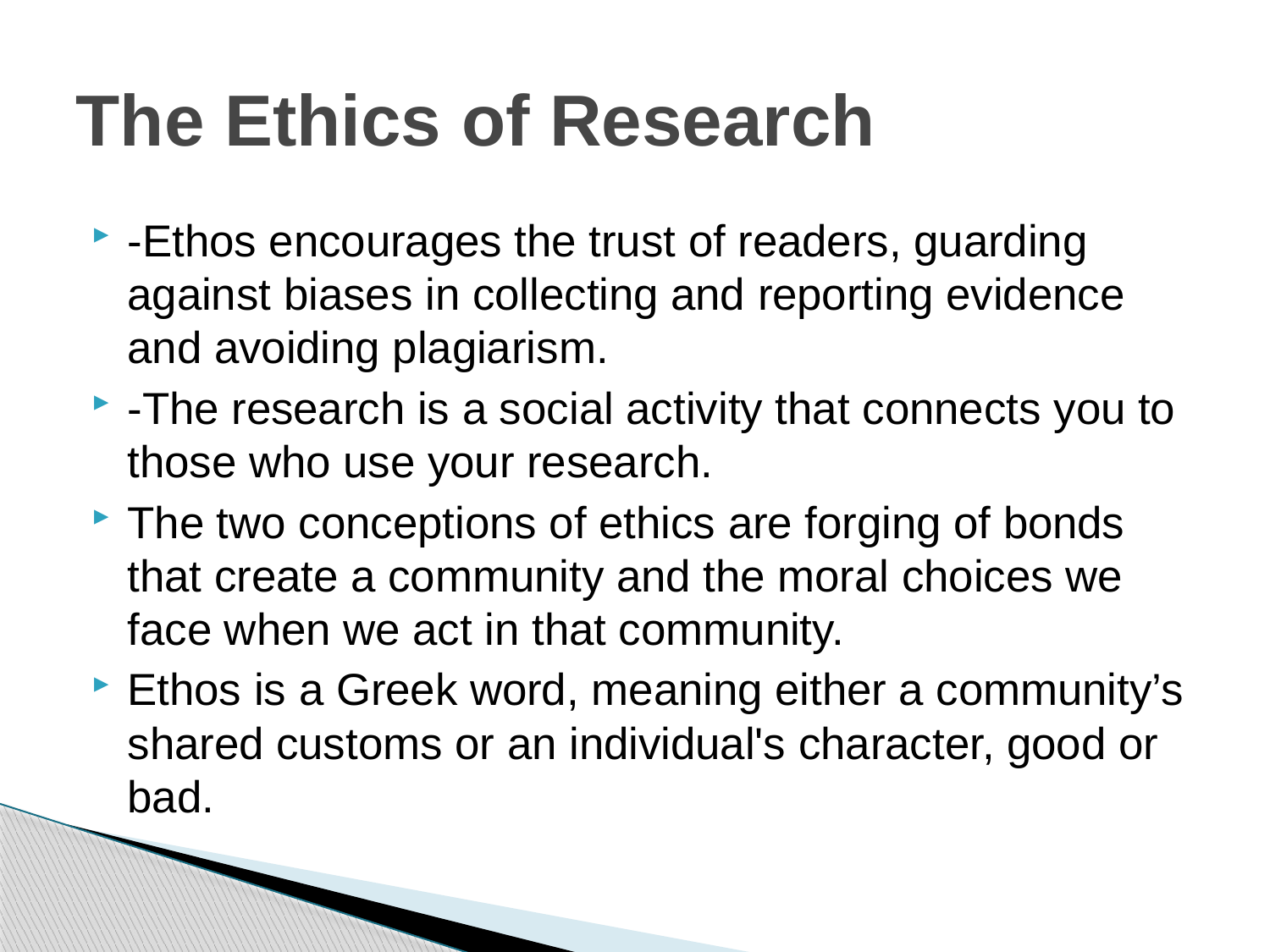

# The Ethics of Research
-Ethos encourages the trust of readers, guarding against biases in collecting and reporting evidence and avoiding plagiarism.
-The research is a social activity that connects you to those who use your research.
The two conceptions of ethics are forging of bonds that create a community and the moral choices we face when we act in that community.
Ethos is a Greek word, meaning either a community’s shared customs or an individual's character, good or bad.